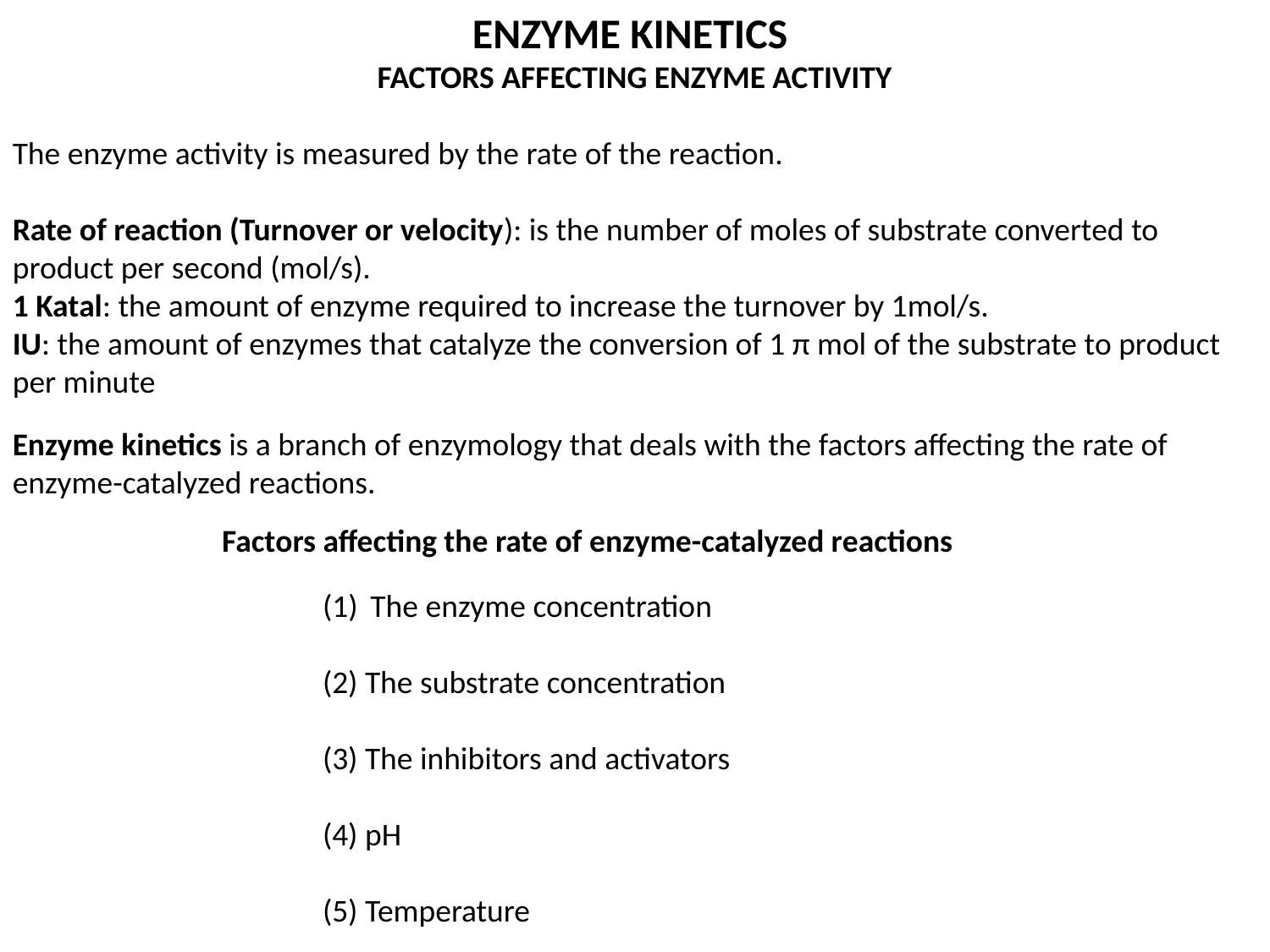

ENZYME KINETICS
FACTORS AFFECTING ENZYME ACTIVITY

The enzyme activity is measured by the rate of the reaction.

Rate of reaction (Turnover or velocity): is the number of moles of substrate converted to product per second (mol/s).
1 Katal: the amount of enzyme required to increase the turnover by 1mol/s.
IU: the amount of enzymes that catalyze the conversion of 1 π mol of the substrate to product per minute
Enzyme kinetics is a branch of enzymology that deals with the factors affecting the rate of enzyme-catalyzed reactions.

Factors affecting the rate of enzyme-catalyzed reactions
The enzyme concentration

(2) The substrate concentration

(3) The inhibitors and activators

(4) pH

(5) Temperature